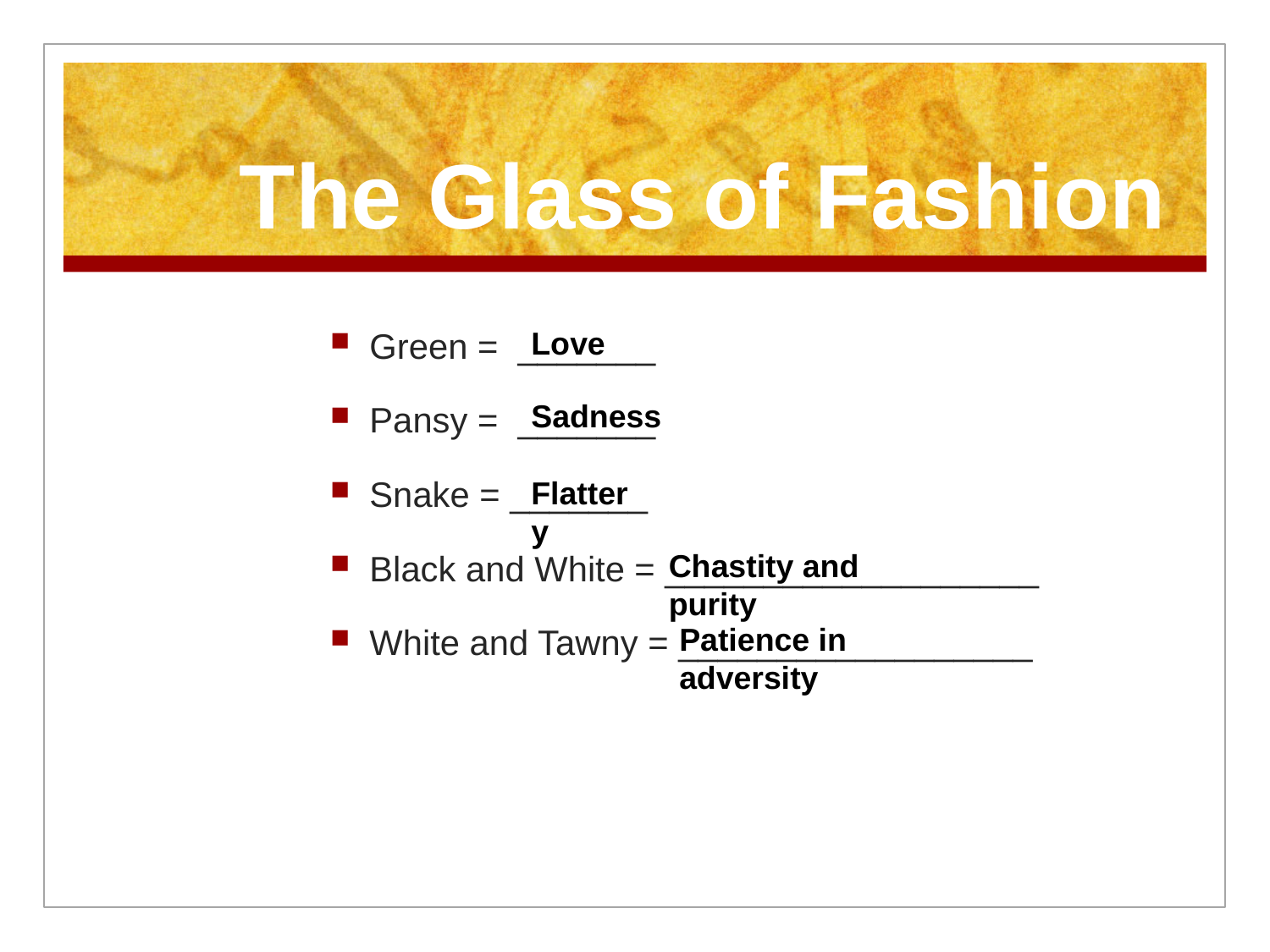

# The Glass of Fashion
Green =  _______
Pansy =  _______
Snake = _______
Black and White = ___________________
White and Tawny = __________________
Love
Sadness
Flattery
Chastity and purity
Patience in adversity